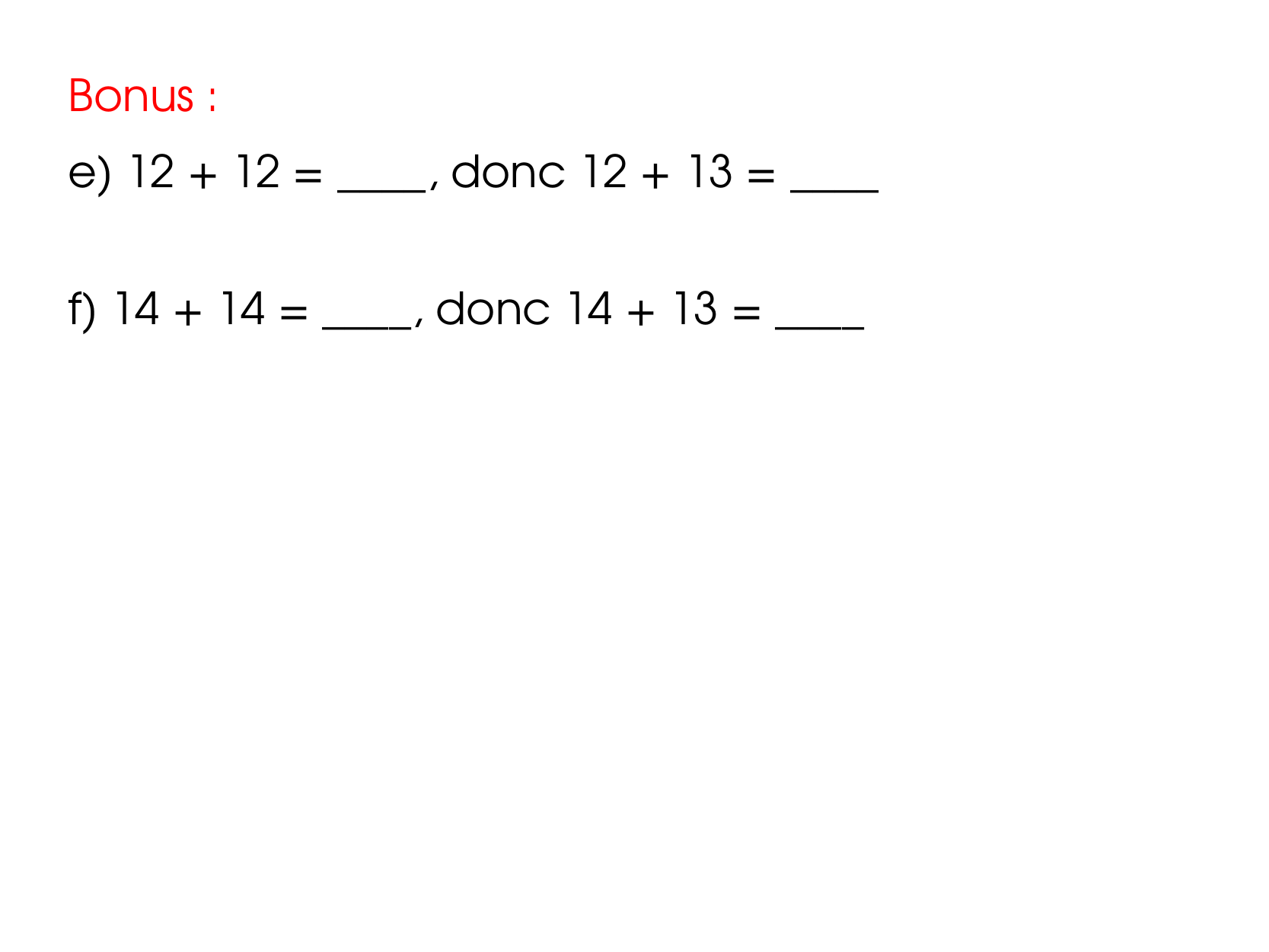

Bonus :
e) 12 + 12 = ____, donc 12 + 13 = ____
f) 14 + 14 = ____, donc 14 + 13 = ____